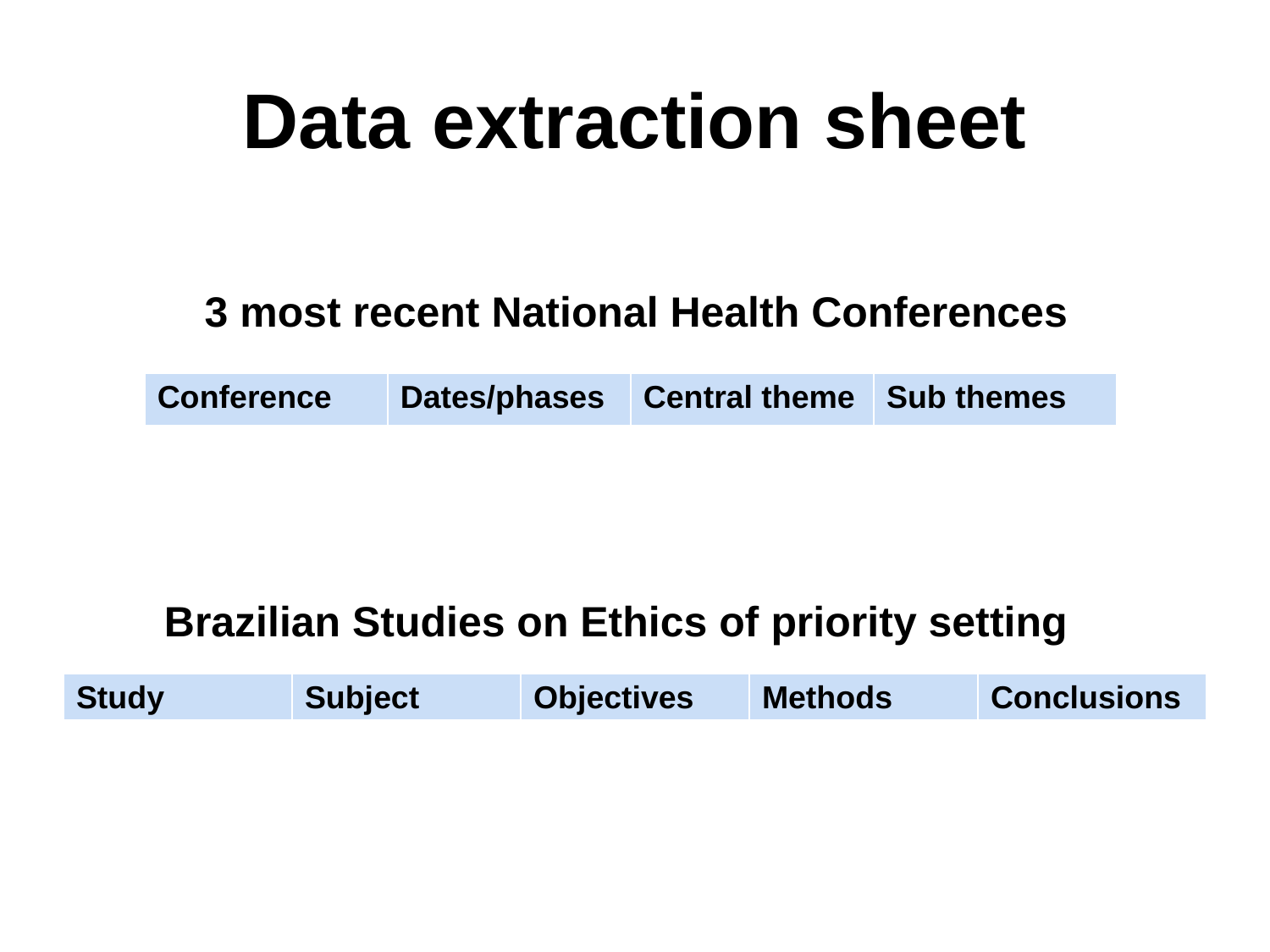

# Data extraction sheet
3 most recent National Health Conferences
| Conference | Dates/phases | Central theme | Sub themes |
| --- | --- | --- | --- |
Brazilian Studies on Ethics of priority setting
| Study | Subject | Objectives | Methods | Conclusions |
| --- | --- | --- | --- | --- |